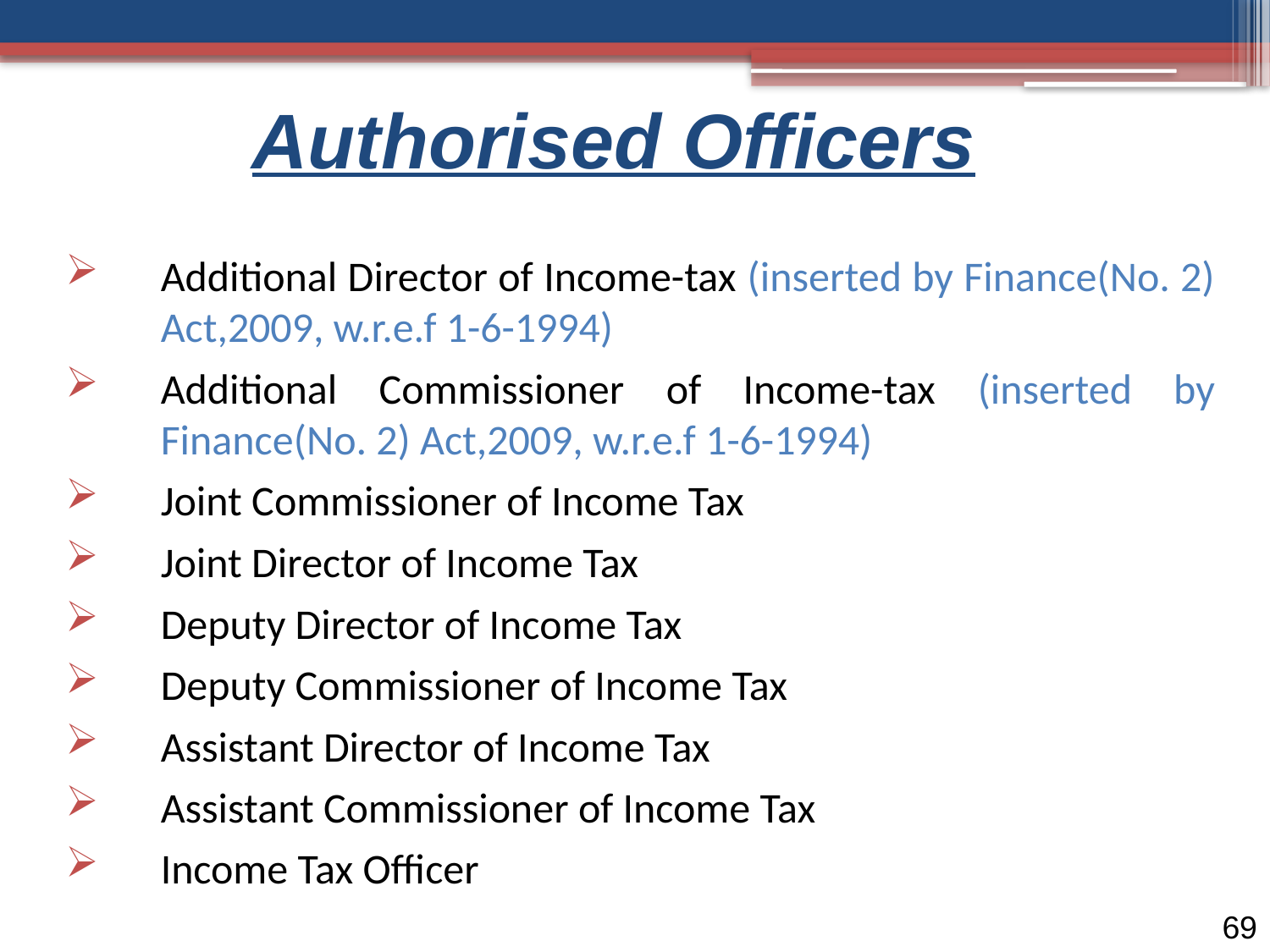

# Authorised Officers
Additional Director of Income-tax (inserted by Finance(No. 2) Act,2009, w.r.e.f 1-6-1994)
Additional Commissioner of Income-tax (inserted by Finance(No. 2) Act,2009, w.r.e.f 1-6-1994)
Joint Commissioner of Income Tax
Joint Director of Income Tax
Deputy Director of Income Tax
Deputy Commissioner of Income Tax
Assistant Director of Income Tax
Assistant Commissioner of Income Tax
Income Tax Officer

69